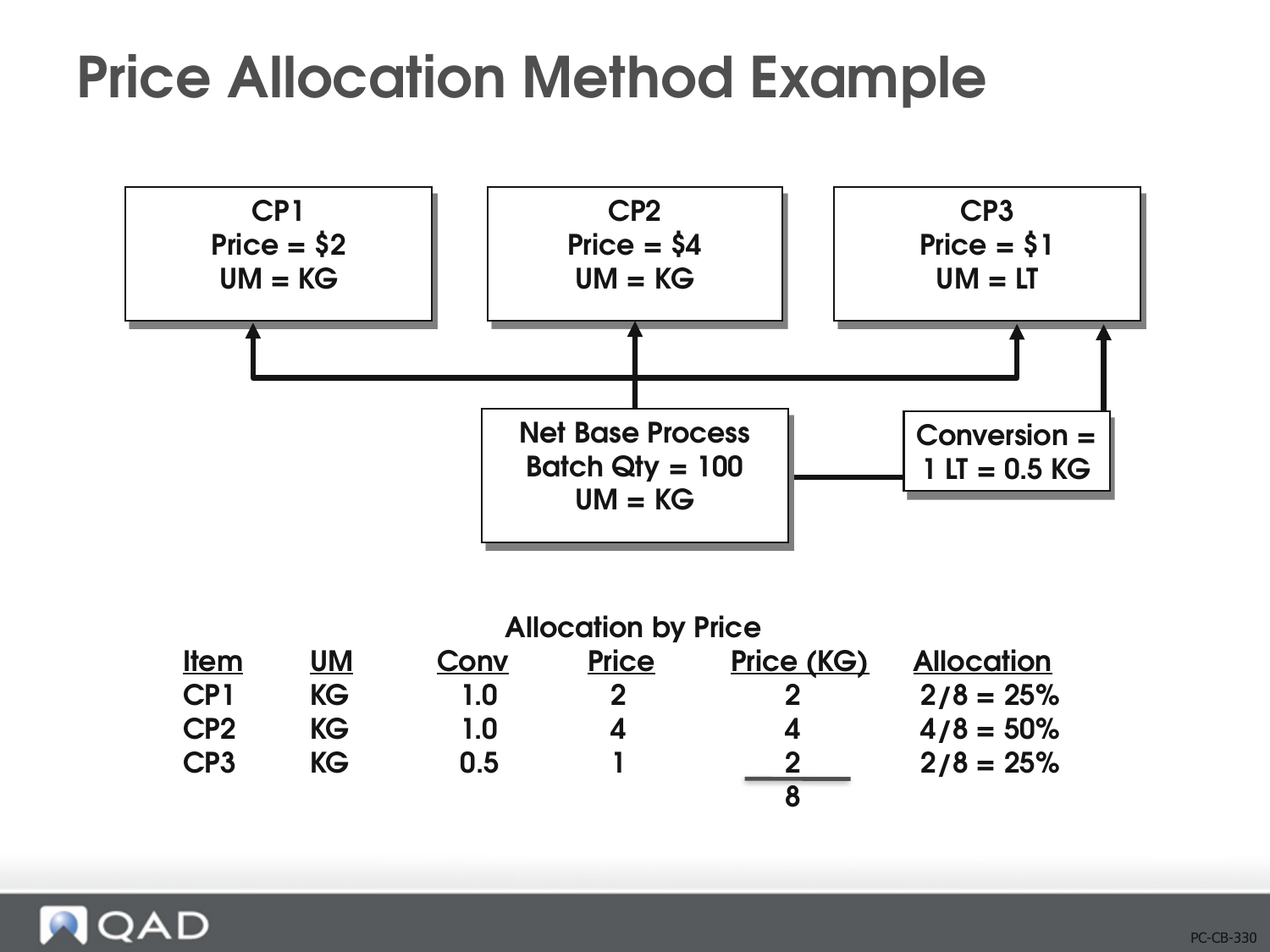

# Price Allocation Method Example
CP1
Price = $2
UM = KG
CP2
Price = $4
UM = KG
CP3
Price = $1
UM = LT

Net Base Process
Batch Qty = 100
UM = KG
Conversion =
1 LT = 0.5 KG
Allocation by Price
Item	UM	Conv	Price	Price (KG)	Allocation
CP1	KG	   1.0	   2   	       2	 2/8 = 25%
CP2	KG	   1.0	   4  	       4	 4/8 = 50%
CP3	KG	   0.5	   1  	       2	 2/8 = 25%
				       8
PC-CB-330